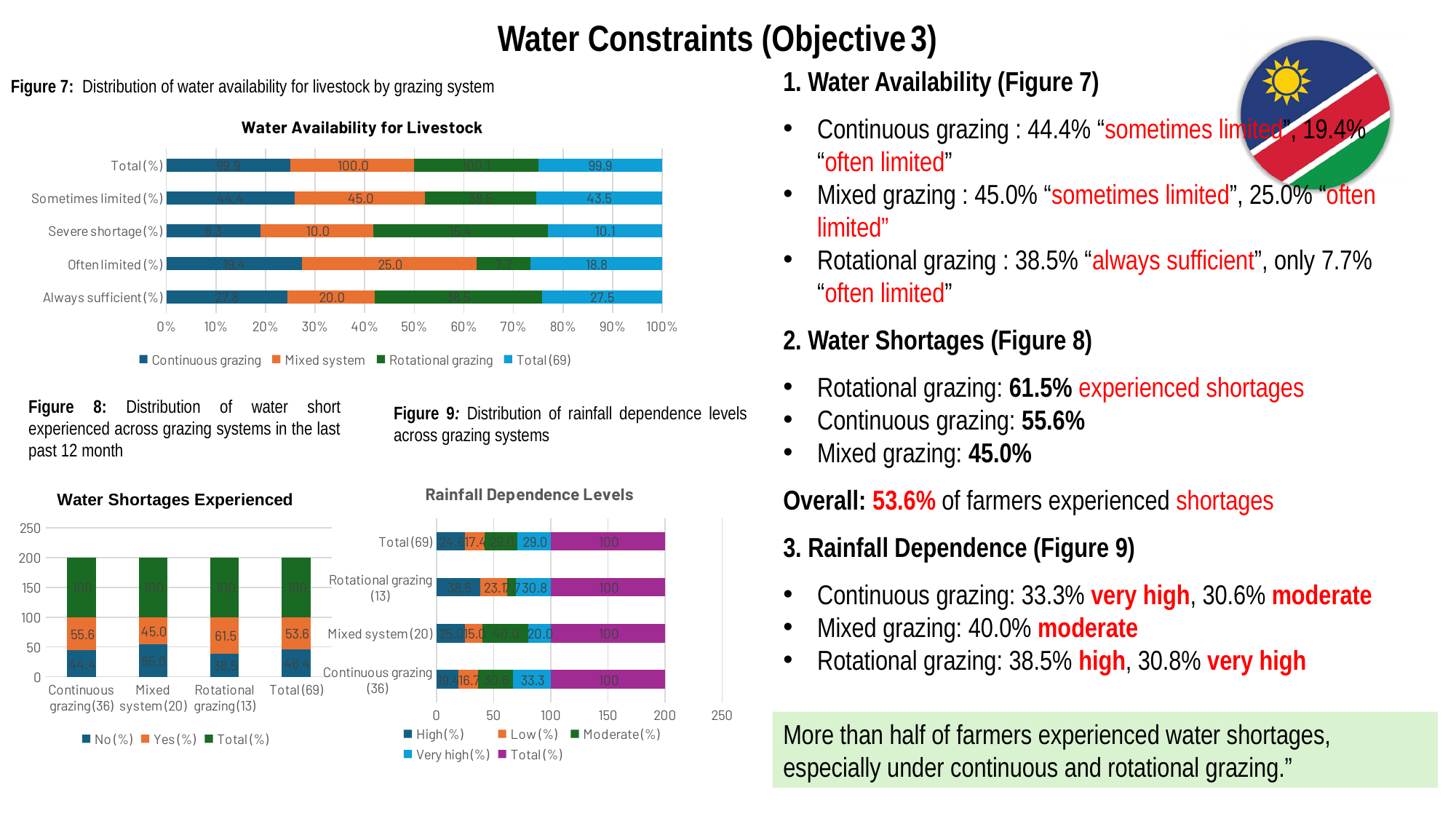

# Water Constraints (Objective 3)
1. Water Availability (Figure 7)

Continuous grazing : 44.4% “sometimes limited”, 19.4% “often limited”
Mixed grazing : 45.0% “sometimes limited”, 25.0% “often limited”
Rotational grazing : 38.5% “always sufficient”, only 7.7% “often limited”

2. Water Shortages (Figure 8)

Rotational grazing: 61.5% experienced shortages
Continuous grazing: 55.6%
Mixed grazing: 45.0%

Overall: 53.6% of farmers experienced shortages

3. Rainfall Dependence (Figure 9)

Continuous grazing: 33.3% very high, 30.6% moderate
Mixed grazing: 40.0% moderate
Rotational grazing: 38.5% high, 30.8% very high
Figure 7:  Distribution of water availability for livestock by grazing system

### Chart: Water Availability for Livestock

| Category | Continuous grazing  | Mixed system  | Rotational grazing  | Total (69) |
|---|---|---|---|---|
| Always sufficient (%) | 27.8 | 20.0 | 38.5 | 27.5 |
| Often limited (%) | 19.4 | 25.0 | 7.7 | 18.8 |
| Severe shortage (%) | 8.3 | 10.0 | 15.4 | 10.1 |
| Sometimes limited (%) | 44.4 | 45.0 | 38.5 | 43.5 |
| Total (%) | 99.9 | 100.0 | 100.1 | 99.9 |
Figure 8: Distribution of water short experienced across grazing systems in the last past 12 month
Figure 9: Distribution of rainfall dependence levels across grazing systems

### Chart: Rainfall Dependence Levels

| Category | High (%) | Low (%) | Moderate (%) | Very high (%) | Total (%) |
|---|---|---|---|---|---|
| Continuous grazing (36) | 19.4 | 16.7 | 30.6 | 33.3 | 100.0 |
| Mixed system (20) | 25.0 | 15.0 | 40.0 | 20.0 | 100.0 |
| Rotational grazing (13) | 38.5 | 23.1 | 7.7 | 30.8 | 100.0 |
| Total (69) | 24.6 | 17.4 | 29.0 | 29.0 | 100.0 |

### Chart: Water Shortages Experienced

| Category | No (%) | Yes (%) | Total (%) |
|---|---|---|---|
| Continuous grazing (36) | 44.4 | 55.6 | 100.0 |
| Mixed system (20) | 55.0 | 45.0 | 100.0 |
| Rotational grazing (13) | 38.5 | 61.5 | 100.0 |
| Total (69) | 46.4 | 53.6 | 100.0 |
More than half of farmers experienced water shortages, especially under continuous and rotational grazing.”